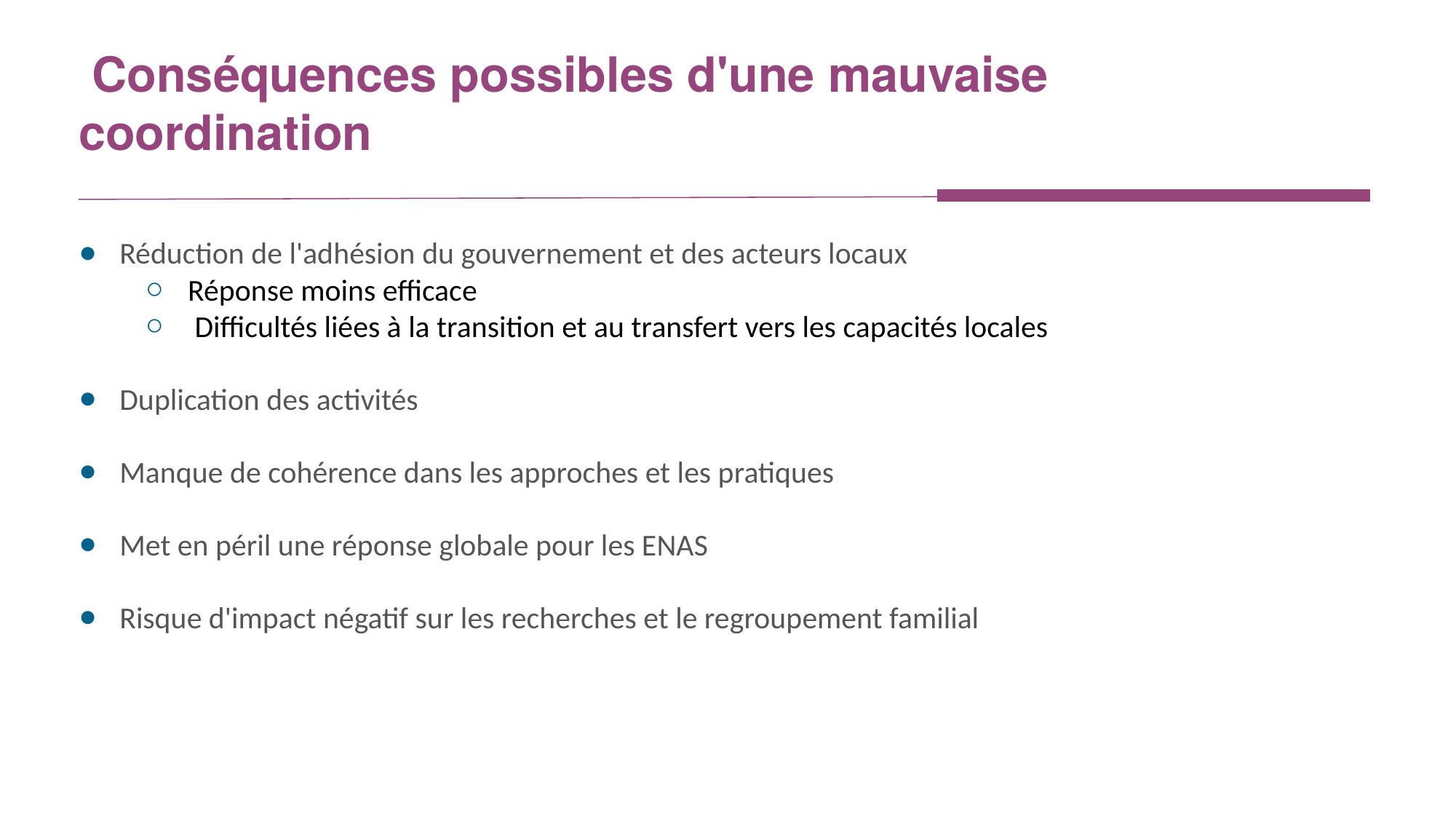

Conséquences possibles d'une mauvaise  coordination
Réduction de l'adhésion du gouvernement et des acteurs locaux
Réponse moins efficace
 Difficultés liées à la transition et au transfert vers les capacités locales

Duplication des activités

Manque de cohérence dans les approches et les pratiques

Met en péril une réponse globale pour les ENAS

Risque d'impact négatif sur les recherches et le regroupement familial